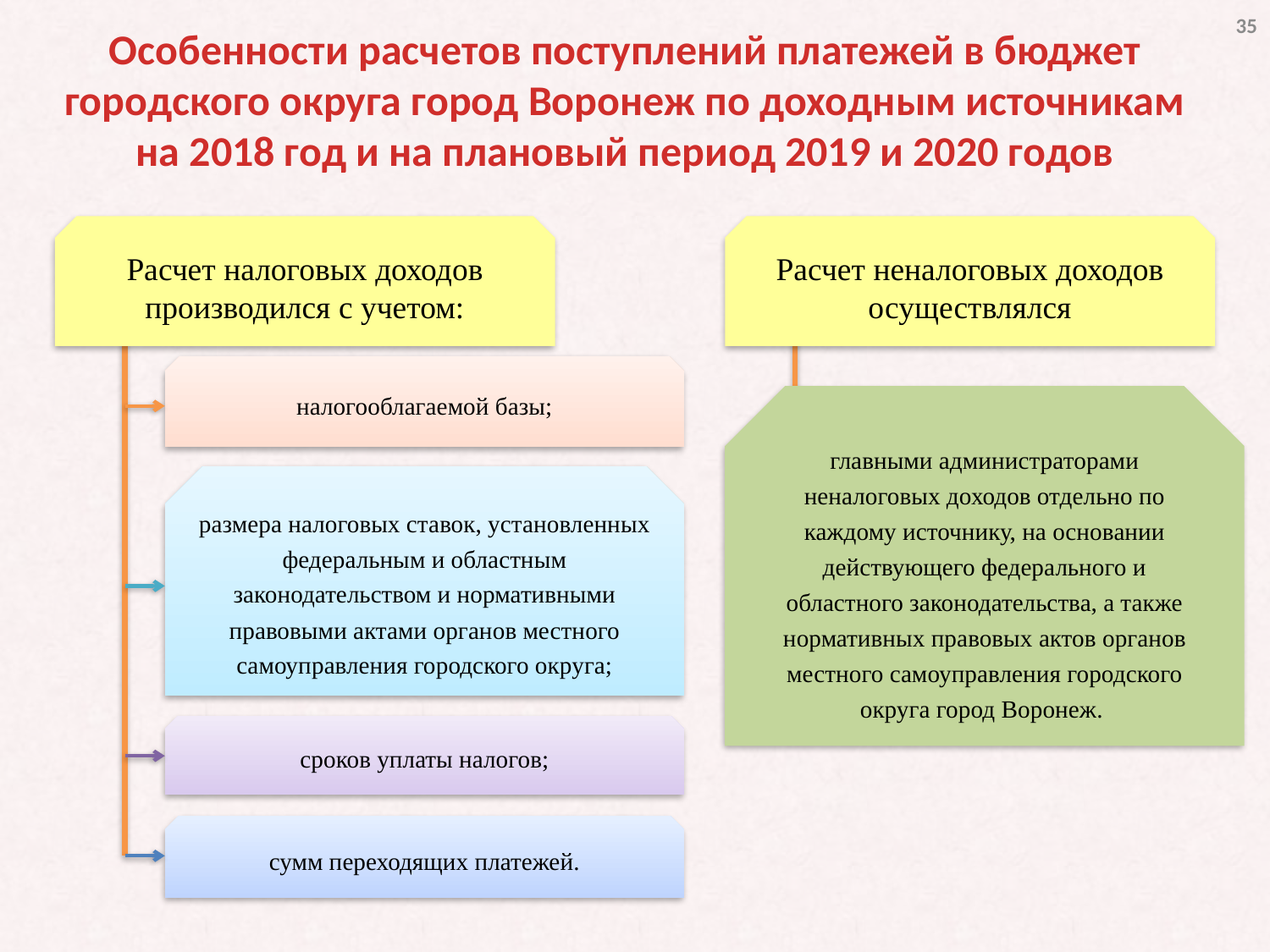

35
Особенности расчетов поступлений платежей в бюджет городского округа город Воронеж по доходным источникам на 2018 год и на плановый период 2019 и 2020 годов

Расчет налоговых доходов производился с учетом:
Расчет неналоговых доходов осуществлялся
налогооблагаемой базы;
главными администраторами неналоговых доходов отдельно по каждому источнику, на основании действующего федерального и областного законодательства, а также нормативных правовых актов органов местного самоуправления городского округа город Воронеж.
размера налоговых ставок, установленных федеральным и областным законодательством и нормативными правовыми актами органов местного самоуправления городского округа;
сроков уплаты налогов;
сумм переходящих платежей.